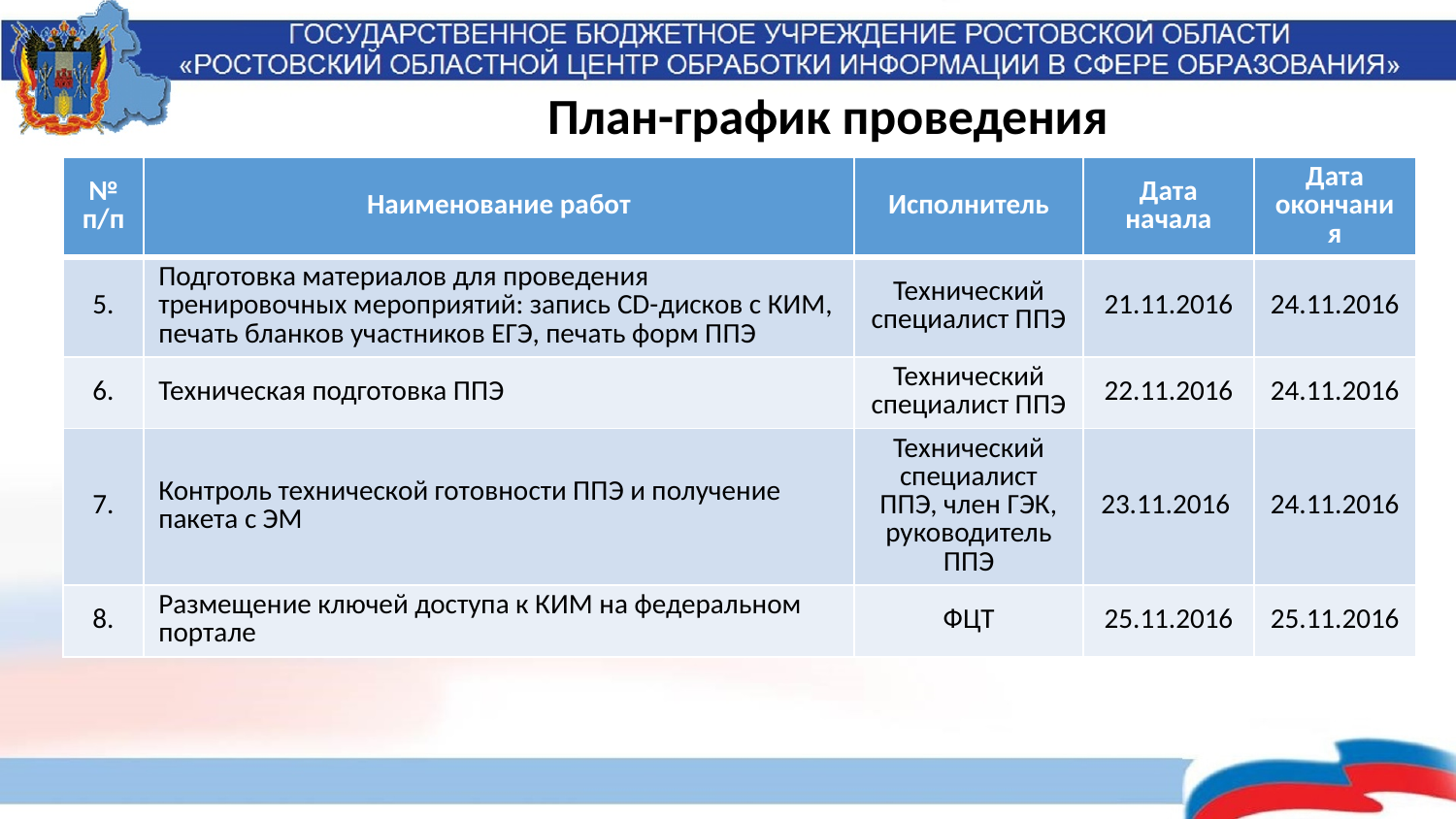

# План-график проведения
| № п/п | Наименование работ | Исполнитель | Дата начала | Дата окончания |
| --- | --- | --- | --- | --- |
| 5. | Подготовка материалов для проведения тренировочных мероприятий: запись CD-дисков с КИМ, печать бланков участников ЕГЭ, печать форм ППЭ | Технический специалист ППЭ | 21.11.2016 | 24.11.2016 |
| 6. | Техническая подготовка ППЭ | Технический специалист ППЭ | 22.11.2016 | 24.11.2016 |
| 7. | Контроль технической готовности ППЭ и получение пакета с ЭМ | Технический специалист ППЭ, член ГЭК, руководитель ППЭ | 23.11.2016 | 24.11.2016 |
| 8. | Размещение ключей доступа к КИМ на федеральном портале | ФЦТ | 25.11.2016 | 25.11.2016 |